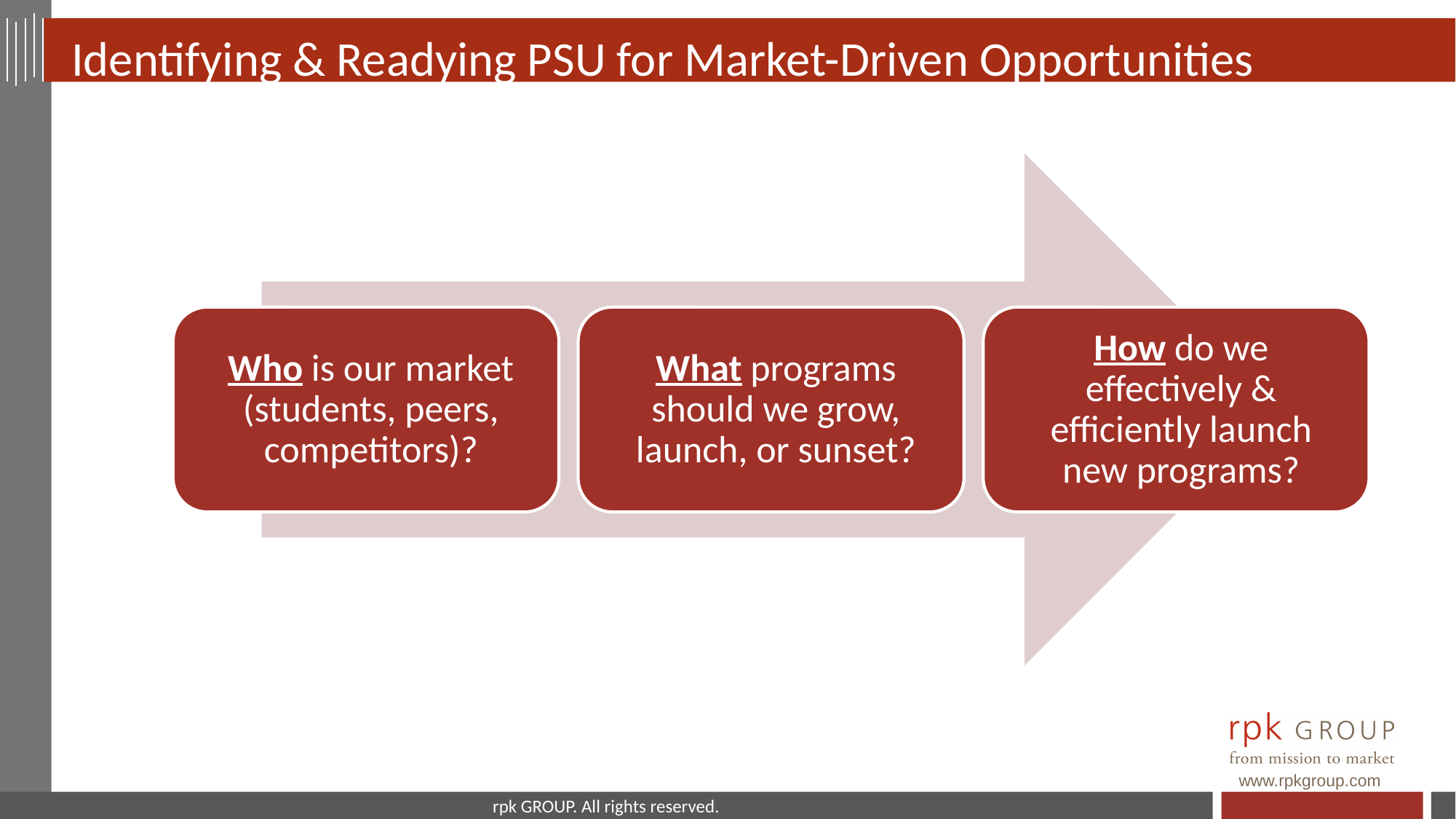

# Identifying & Readying PSU for Market-Driven Opportunities
Who is our market (students, peers, competitors)?
What programs should we grow, launch, or sunset?
How do we effectively & efficiently launch new programs?